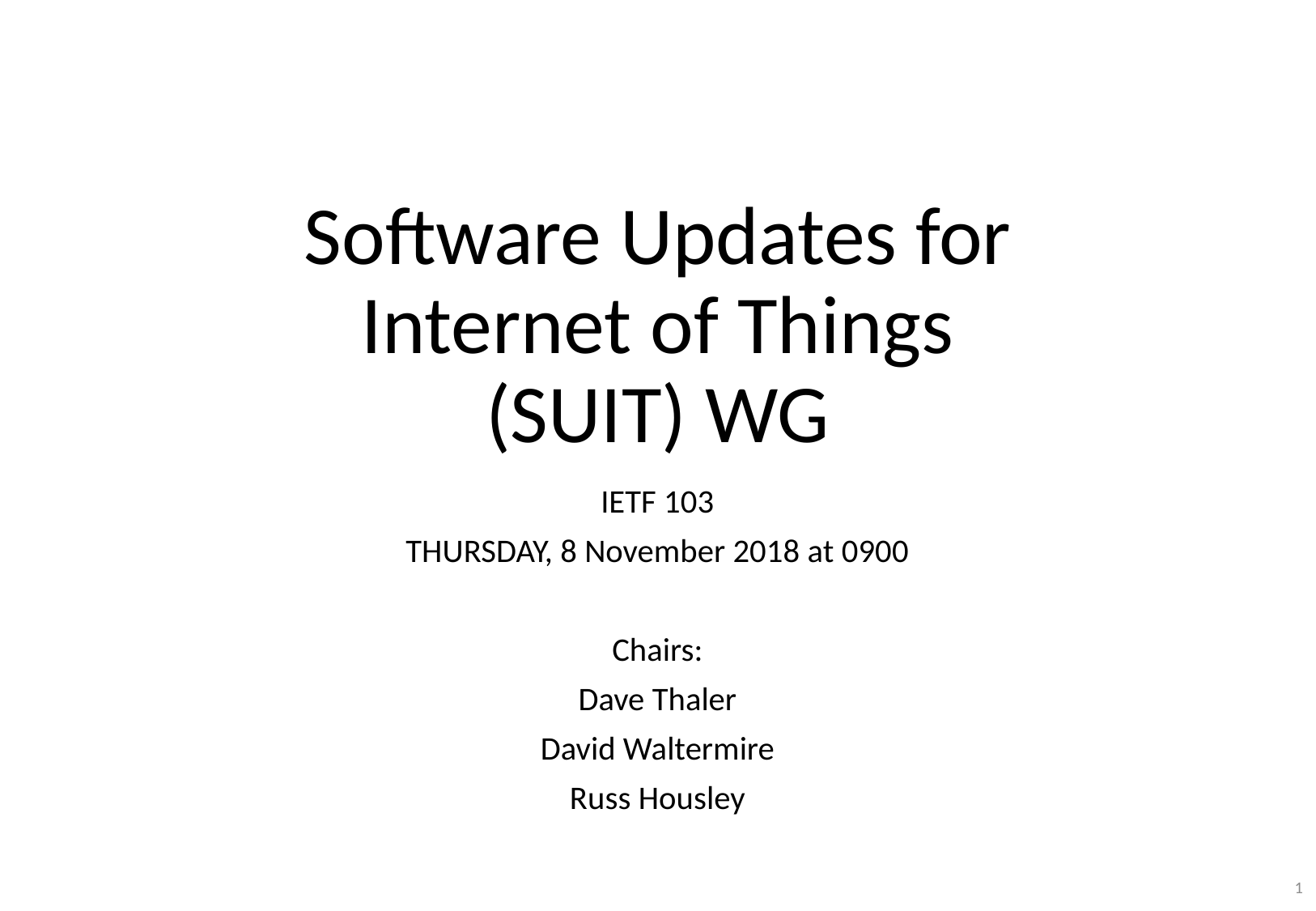

# Software Updates for Internet of Things (SUIT) WG
IETF 103
THURSDAY, 8 November 2018 at 0900

Chairs:
Dave Thaler
David Waltermire
Russ Housley
1